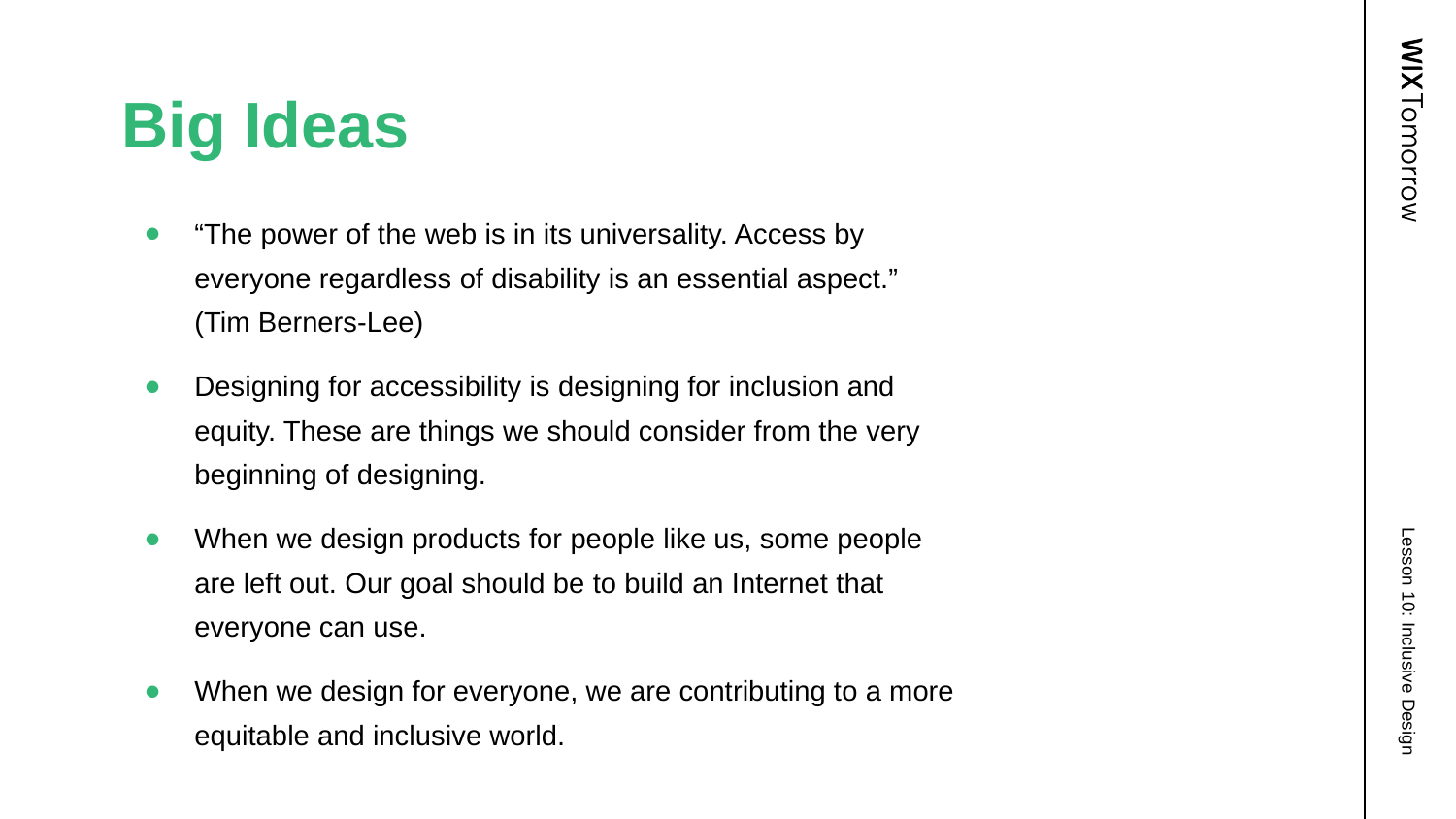

# Big Ideas
“The power of the web is in its universality. Access by everyone regardless of disability is an essential aspect.” (Tim Berners-Lee)
Designing for accessibility is designing for inclusion and equity. These are things we should consider from the very beginning of designing.
When we design products for people like us, some people are left out. Our goal should be to build an Internet that everyone can use.
When we design for everyone, we are contributing to a more equitable and inclusive world.